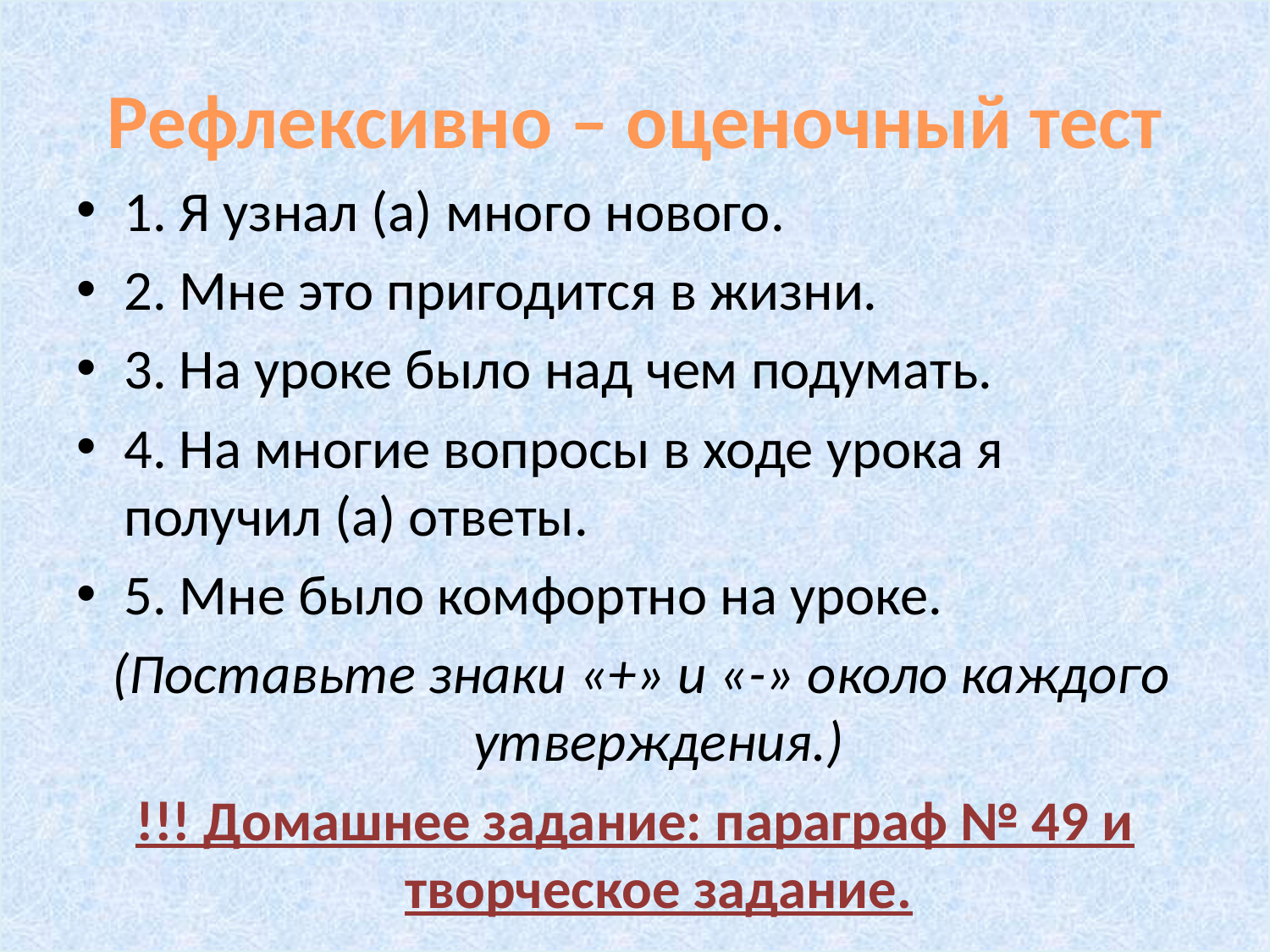

# Рефлексивно – оценочный тест
1. Я узнал (а) много нового.
2. Мне это пригодится в жизни.
3. На уроке было над чем подумать.
4. На многие вопросы в ходе урока я получил (а) ответы.
5. Мне было комфортно на уроке.
 (Поставьте знаки «+» и «-» около каждого утверждения.)
!!! Домашнее задание: параграф № 49 и творческое задание.